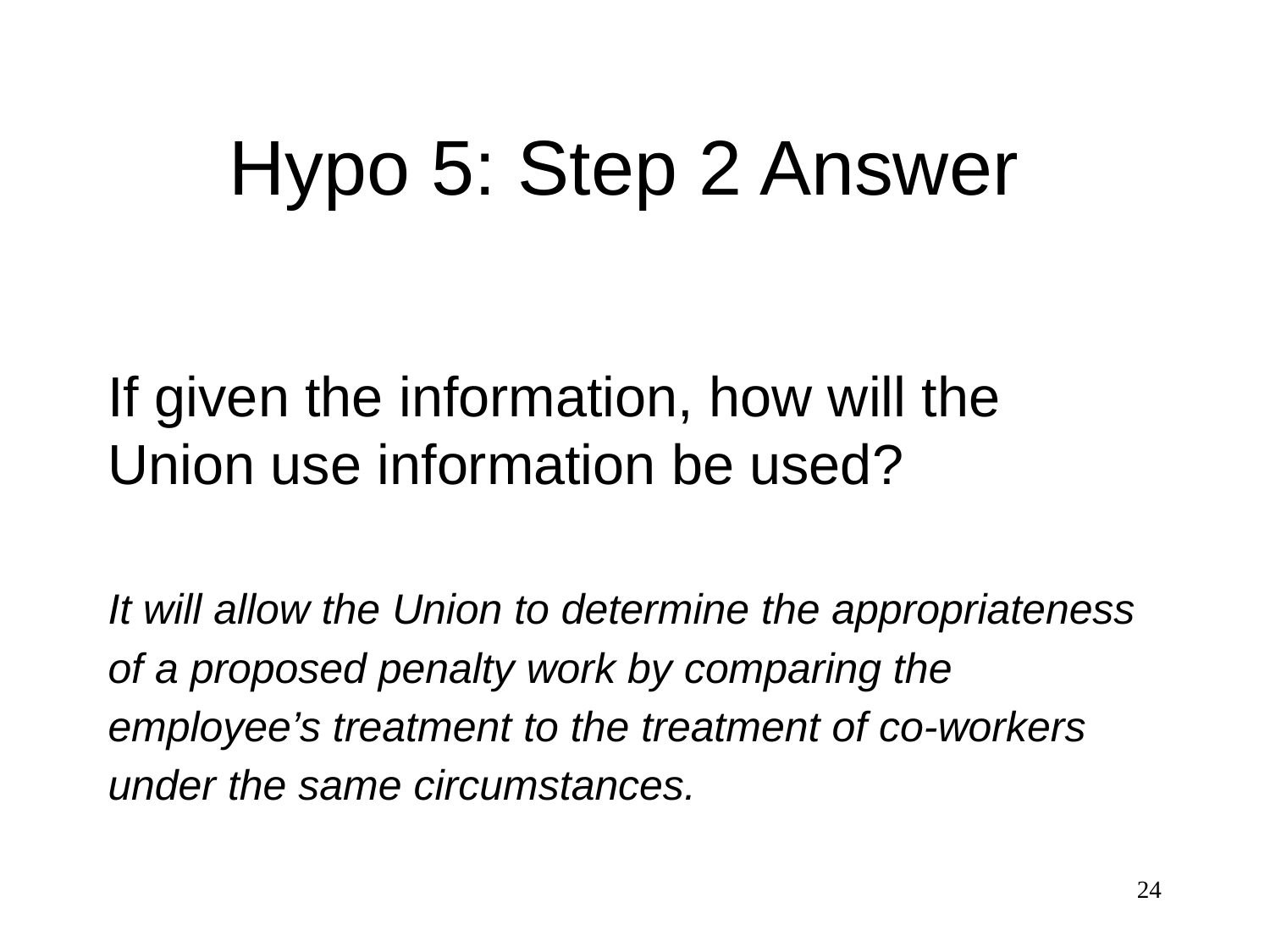

# Hypo 5: Step 2 Answer

If given the information, how will the Union use information be used?

It will allow the Union to determine the appropriateness of a proposed penalty work by comparing the employee’s treatment to the treatment of co-workers under the same circumstances.

24